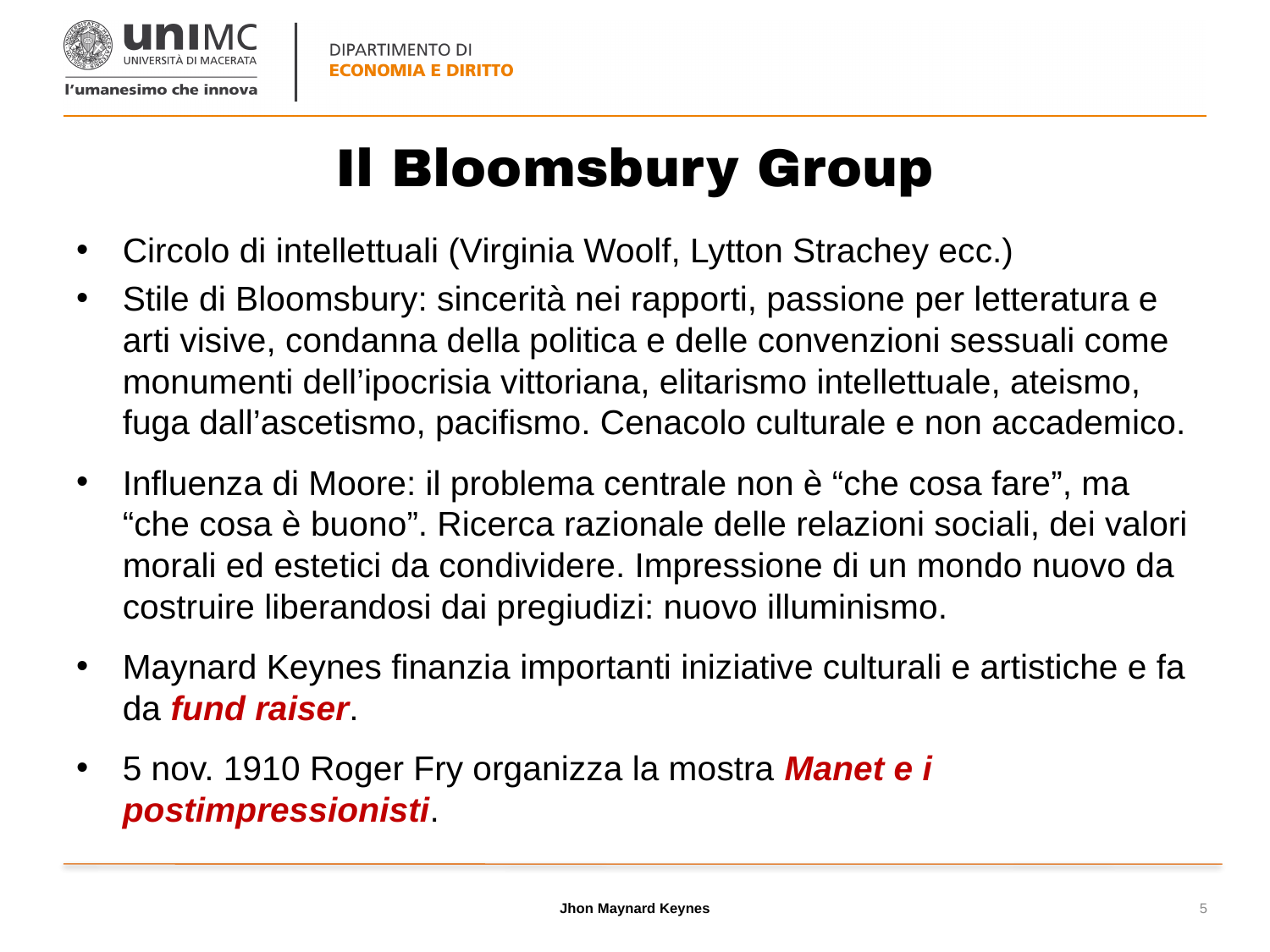

# Il Bloomsbury Group
Circolo di intellettuali (Virginia Woolf, Lytton Strachey ecc.)
Stile di Bloomsbury: sincerità nei rapporti, passione per letteratura e arti visive, condanna della politica e delle convenzioni sessuali come monumenti dell’ipocrisia vittoriana, elitarismo intellettuale, ateismo, fuga dall’ascetismo, pacifismo. Cenacolo culturale e non accademico.

Influenza di Moore: il problema centrale non è “che cosa fare”, ma “che cosa è buono”. Ricerca razionale delle relazioni sociali, dei valori morali ed estetici da condividere. Impressione di un mondo nuovo da costruire liberandosi dai pregiudizi: nuovo illuminismo.

Maynard Keynes finanzia importanti iniziative culturali e artistiche e fa da fund raiser.

5 nov. 1910 Roger Fry organizza la mostra Manet e i postimpressionisti.

Jhon Maynard Keynes
5